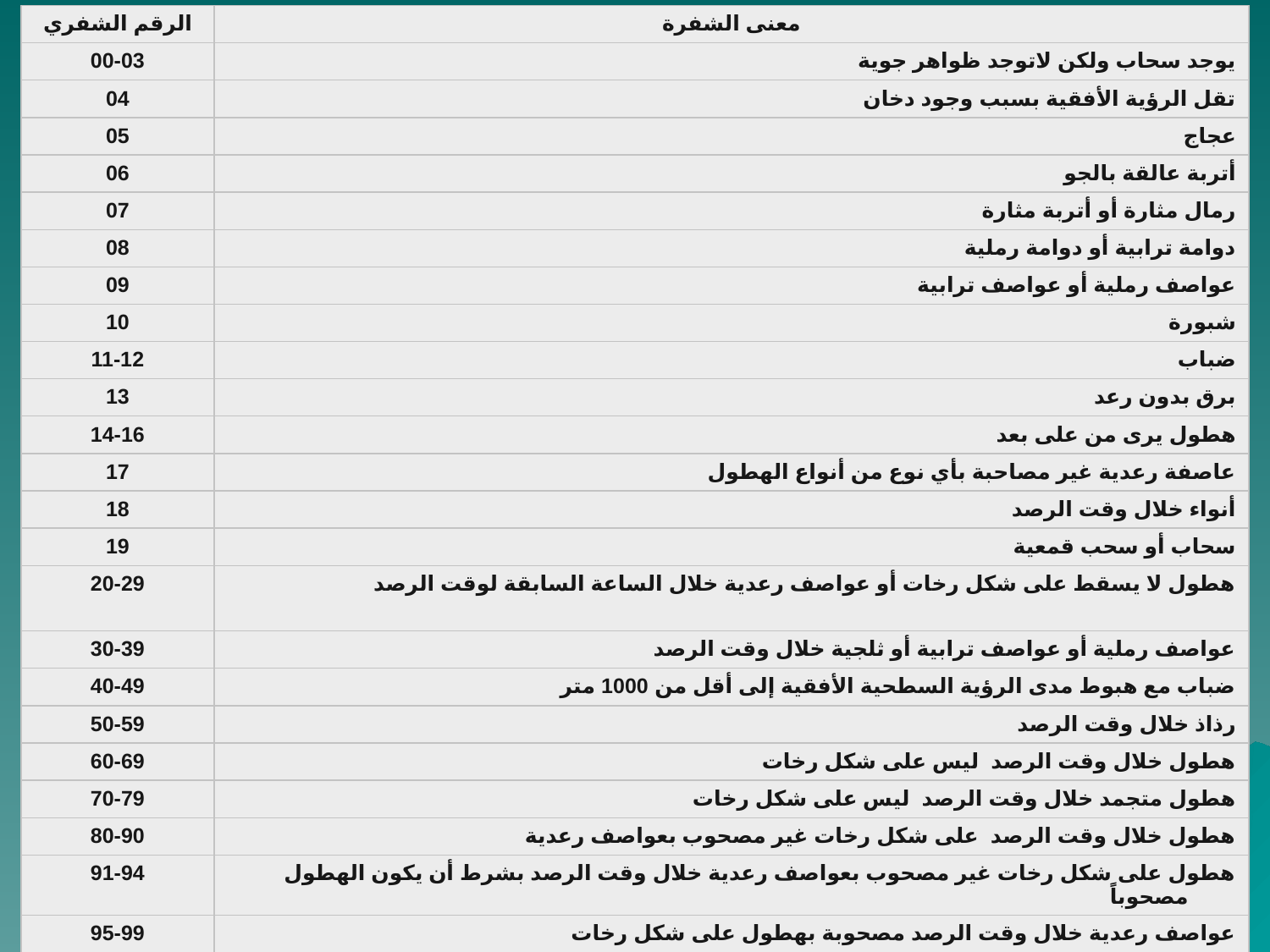

| الرقم الشفري | معنى الشفرة |
| --- | --- |
| 00-03 | يوجد سحاب ولكن لاتوجد ظواهر جوية |
| 04 | تقل الرؤية الأفقية بسبب وجود دخان |
| 05 | عجاج |
| 06 | أتربة عالقة بالجو |
| 07 | رمال مثارة أو أتربة مثارة |
| 08 | دوامة ترابية أو دوامة رملية |
| 09 | عواصف رملية أو عواصف ترابية |
| 10 | شبورة |
| 11-12 | ضباب |
| 13 | برق بدون رعد |
| 14-16 | هطول يرى من على بعد |
| 17 | عاصفة رعدية غير مصاحبة بأي نوع من أنواع الهطول |
| 18 | أنواء خلال وقت الرصد |
| 19 | سحاب أو سحب قمعية |
| 20-29 | هطول لا يسقط على شكل رخات أو عواصف رعدية خلال الساعة السابقة لوقت الرصد |
| 30-39 | عواصف رملية أو عواصف ترابية أو ثلجية خلال وقت الرصد |
| 40-49 | ضباب مع هبوط مدى الرؤية السطحية الأفقية إلى أقل من 1000 متر |
| 50-59 | رذاذ خلال وقت الرصد |
| 60-69 | هطول خلال وقت الرصد ليس على شكل رخات |
| 70-79 | هطول متجمد خلال وقت الرصد ليس على شكل رخات |
| 80-90 | هطول خلال وقت الرصد على شكل رخات غير مصحوب بعواصف رعدية |
| 91-94 | هطول على شكل رخات غير مصحوب بعواصف رعدية خلال وقت الرصد بشرط أن يكون الهطول مصحوباً |
| 95-99 | عواصف رعدية خلال وقت الرصد مصحوبة بهطول على شكل رخات |